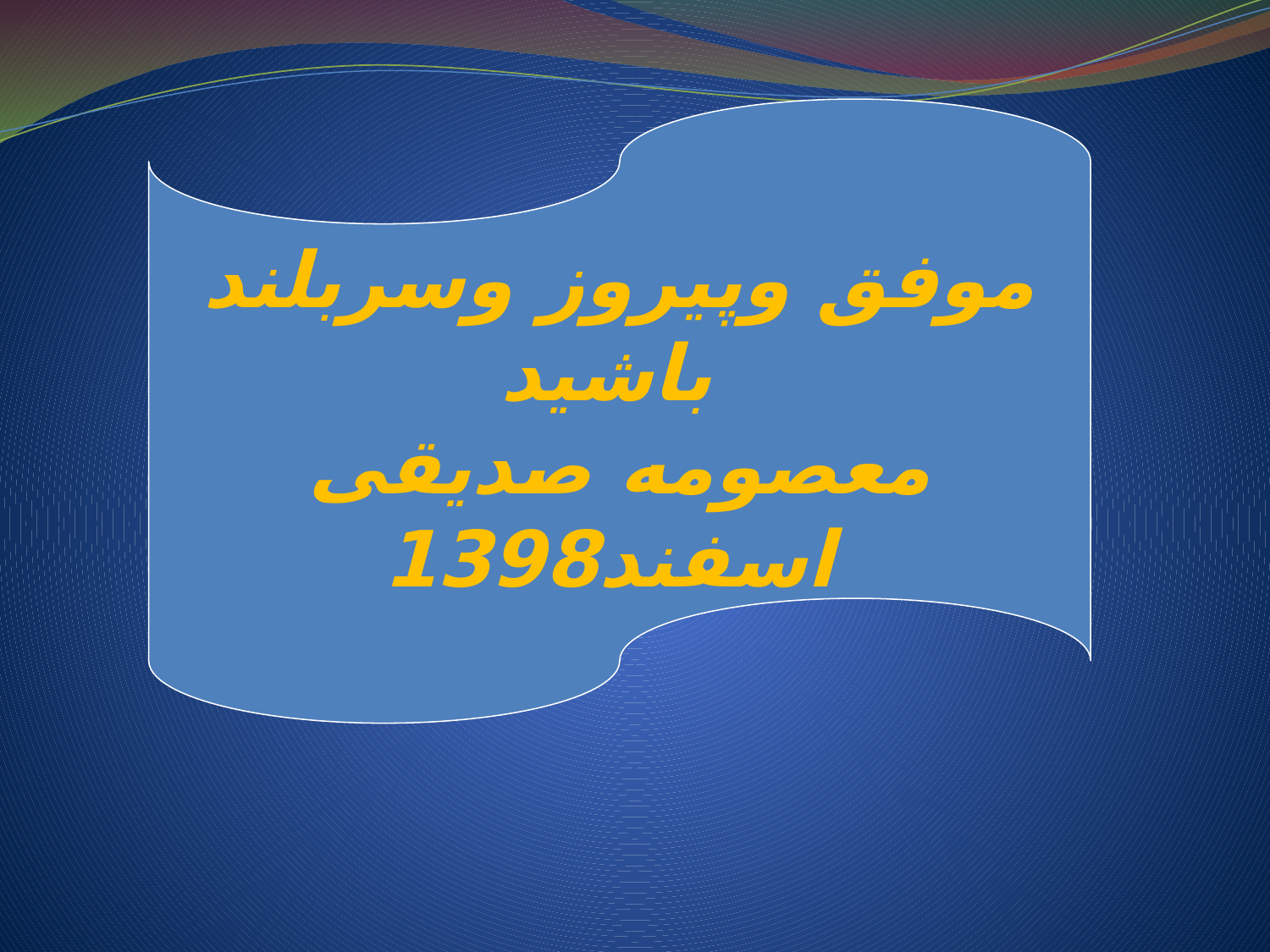

با سپاس فراوان از توجهتان

موفق وپیروز وسربلند باشید
معصومه صدیقی
اسفند1398